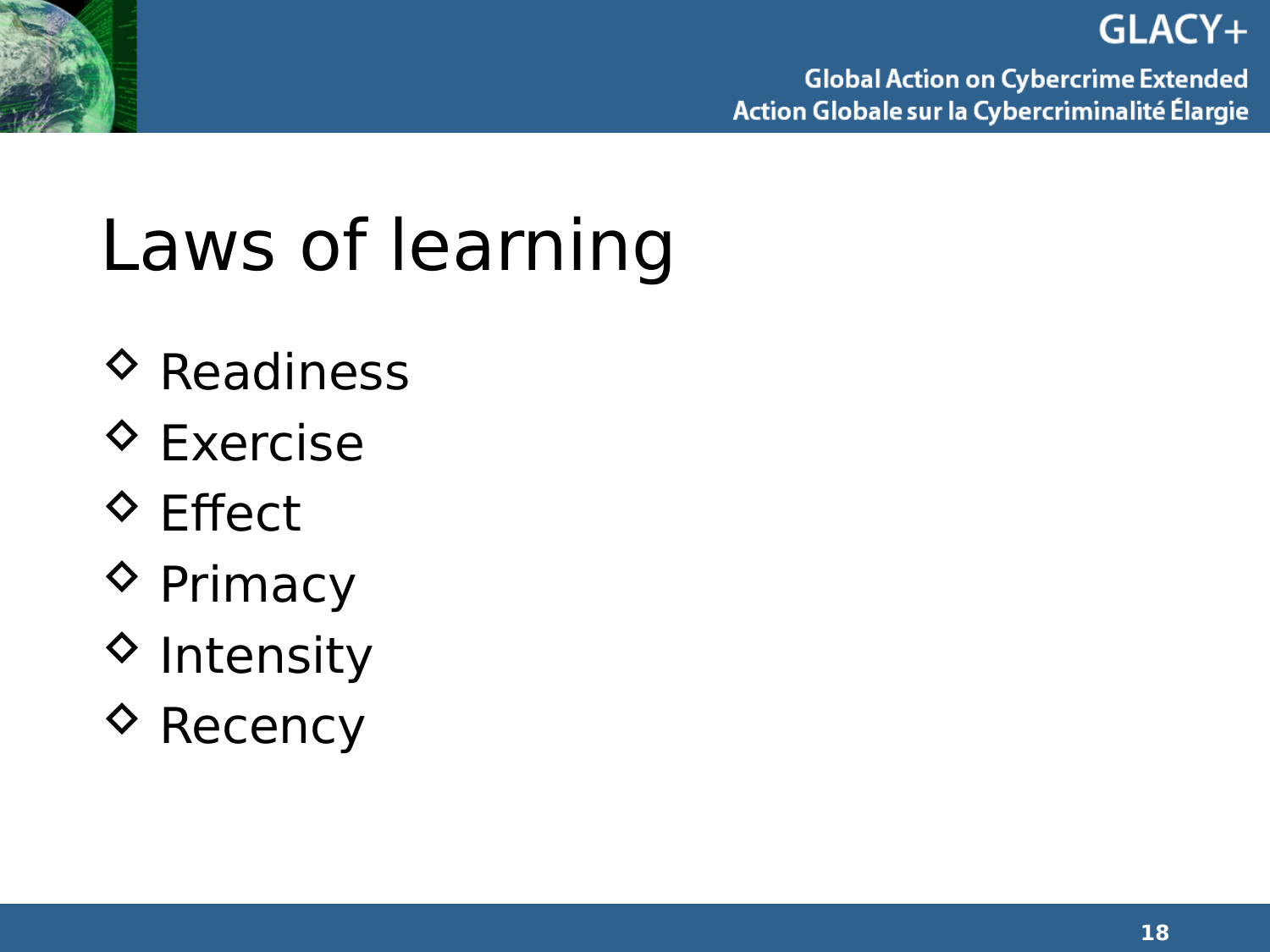

# Laws of learning
 Readiness
 Exercise
 Effect
 Primacy
 Intensity
 Recency

18